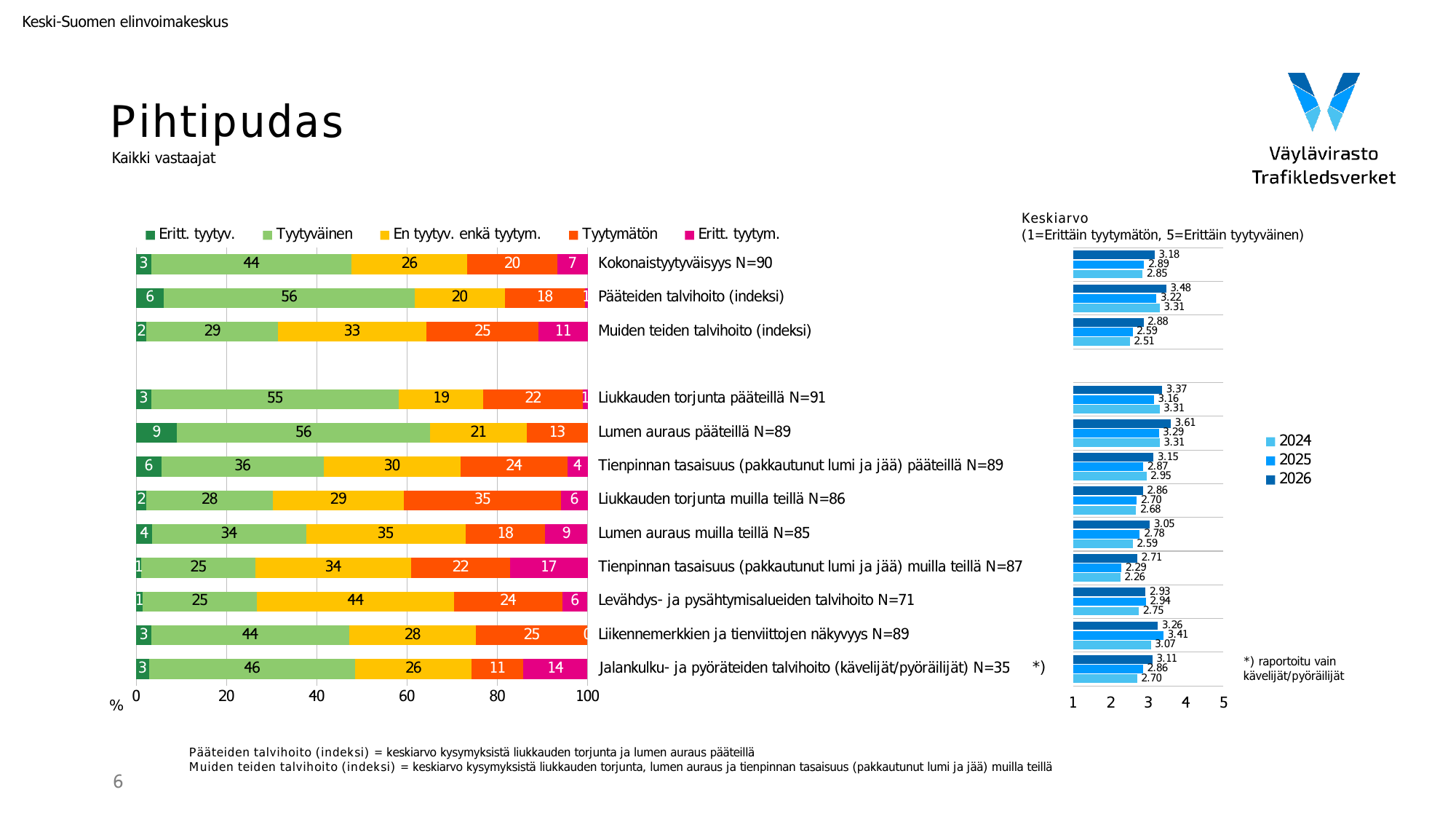

Keski-Suomen elinvoimakeskus
# Pihtipudas
Kaikki vastaajat
Keskiarvo
(1=Erittäin tyytymätön, 5=Erittäin tyytyväinen)

### Chart

| Category | Eritt. tyytyv. | Tyytyväinen | En tyytyv. enkä tyytym. | Tyytymätön | Eritt. tyytym. |
|---|---|---|---|---|---|
| Kokonaistyytyväisyys N=90 | 3.3333333333333335 | 44.44444444444444 | 25.555555555555554 | 20.0 | 6.666666666666667 |
| Pääteiden talvihoito (indeksi) | 6.111111111111111 | 55.55555555555556 | 20.0 | 17.77777777777778 | 0.5555555555555556 |
| Muiden teiden talvihoito (indeksi) | 2.3255813953488373 | 29.069767441860463 | 32.945736434108525 | 24.8062015503876 | 10.852713178294573 |
|  | None | None | None | None | None |
| Liukkauden torjunta pääteillä N=91 | 3.296703296703297 | 54.94505494505495 | 18.681318681318682 | 21.978021978021978 | 1.098901098901099 |
| Lumen auraus pääteillä N=89 | 8.98876404494382 | 56.17977528089888 | 21.34831460674157 | 13.48314606741573 | 0.0 |
| Tienpinnan tasaisuus (pakkautunut lumi ja jää) pääteillä N=89 | 5.617977528089887 | 35.95505617977528 | 30.337078651685395 | 23.595505617977526 | 4.49438202247191 |
| Liukkauden torjunta muilla teillä N=86 | 2.3255813953488373 | 27.906976744186046 | 29.069767441860467 | 34.883720930232556 | 5.813953488372093 |
| Lumen auraus muilla teillä N=85 | 3.5294117647058822 | 34.11764705882353 | 35.294117647058826 | 17.647058823529413 | 9.411764705882353 |
| Tienpinnan tasaisuus (pakkautunut lumi ja jää) muilla teillä N=87 | 1.1494252873563218 | 25.287356321839084 | 34.48275862068966 | 21.839080459770116 | 17.24137931034483 |
| Levähdys- ja pysähtymisalueiden talvihoito N=71 | 1.4084507042253522 | 25.352112676056336 | 43.66197183098591 | 23.943661971830984 | 5.633802816901409 |
| Liikennemerkkien ja tienviittojen näkyvyys N=89 | 3.3707865168539324 | 43.82022471910113 | 28.08988764044944 | 24.719101123595504 | 0.0 |
| Jalankulku- ja pyöräteiden talvihoito (kävelijät/pyöräilijät) N=35 | 2.857142857142857 | 45.714285714285715 | 25.71428571428571 | 11.428571428571429 | 14.285714285714285 |

### Chart

| Category | 2026 | 2025 | 2024 |
|---|---|---|---|
*) raportoitu vain
kävelijät/pyöräilijät
*)
%
Pääteiden talvihoito (indeksi) = keskiarvo kysymyksistä liukkauden torjunta ja lumen auraus pääteillä
Muiden teiden talvihoito (indeksi) = keskiarvo kysymyksistä liukkauden torjunta, lumen auraus ja tienpinnan tasaisuus (pakkautunut lumi ja jää) muilla teillä

6